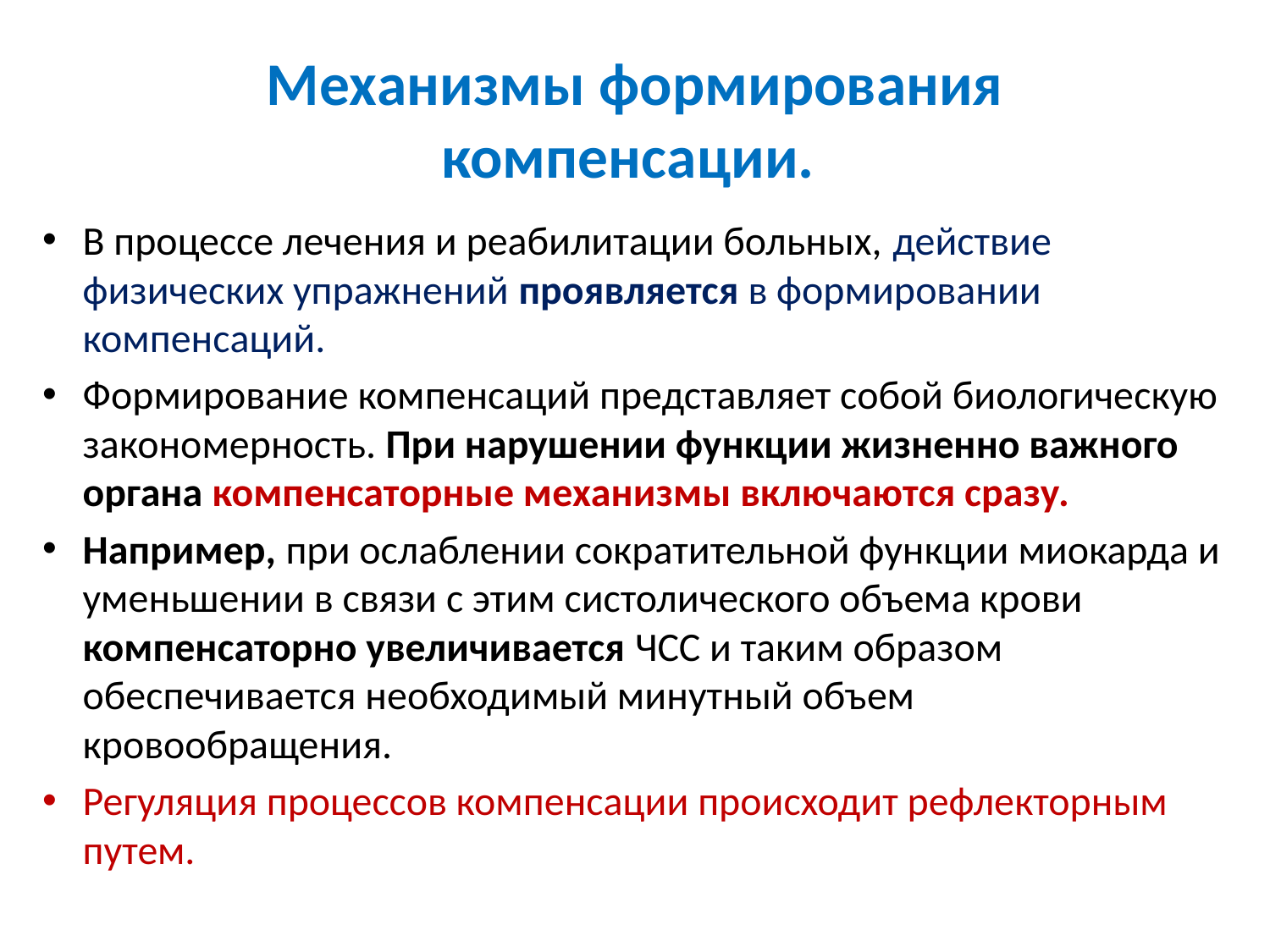

# Механизмы формирования компенсации.
В процессе лечения и реабилитации больных, действие физических упражнений проявляется в формировании компенсаций.
Формирование компенсаций представляет собой биологическую закономерность. При нарушении функции жизненно важного органа компенсаторные механизмы включаются сразу.
Например, при ослаблении сократительной функции миокарда и уменьшении в связи с этим систолического объема крови компенсаторно увеличивается ЧСС и таким образом обеспечивается необходимый минутный объем кровообращения.
Регуляция процессов компенсации происходит рефлекторным путем.